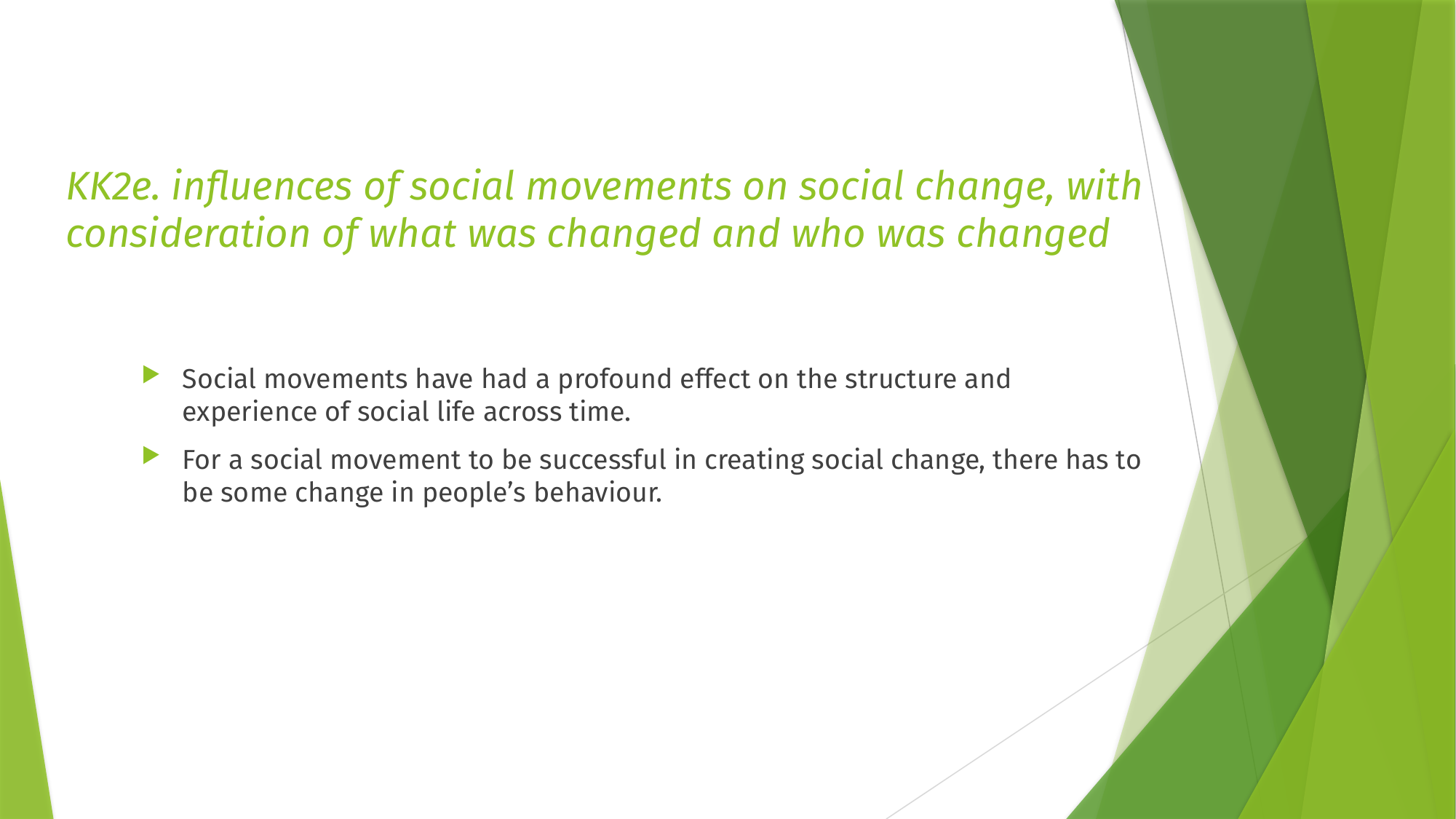

# KK2e. influences of social movements on social change, with consideration of what was changed and who was changed
Social movements have had a profound effect on the structure and experience of social life across time.
For a social movement to be successful in creating social change, there has to be some change in people’s behaviour.